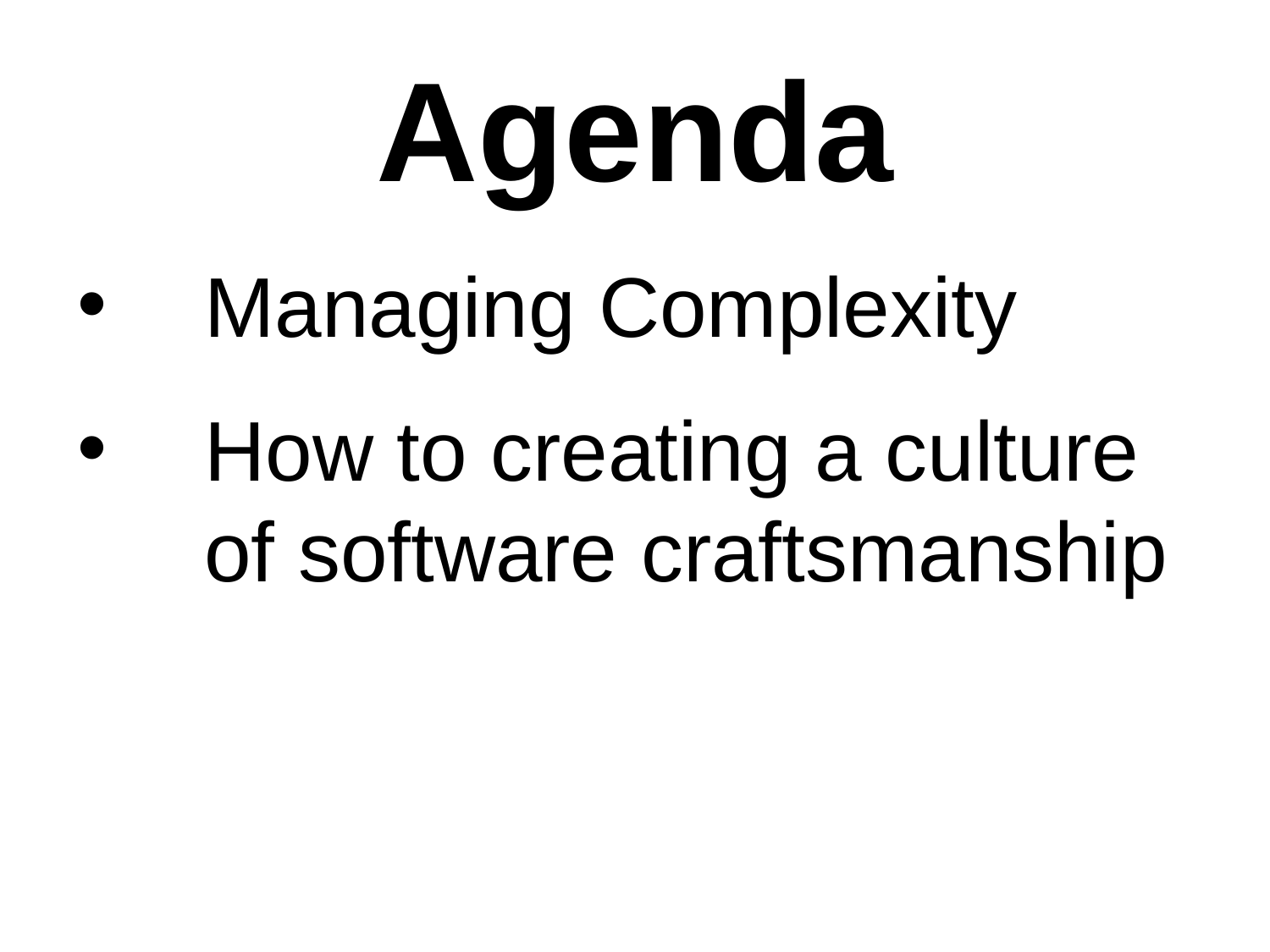

Agenda
Managing Complexity
How to creating a culture of software craftsmanship